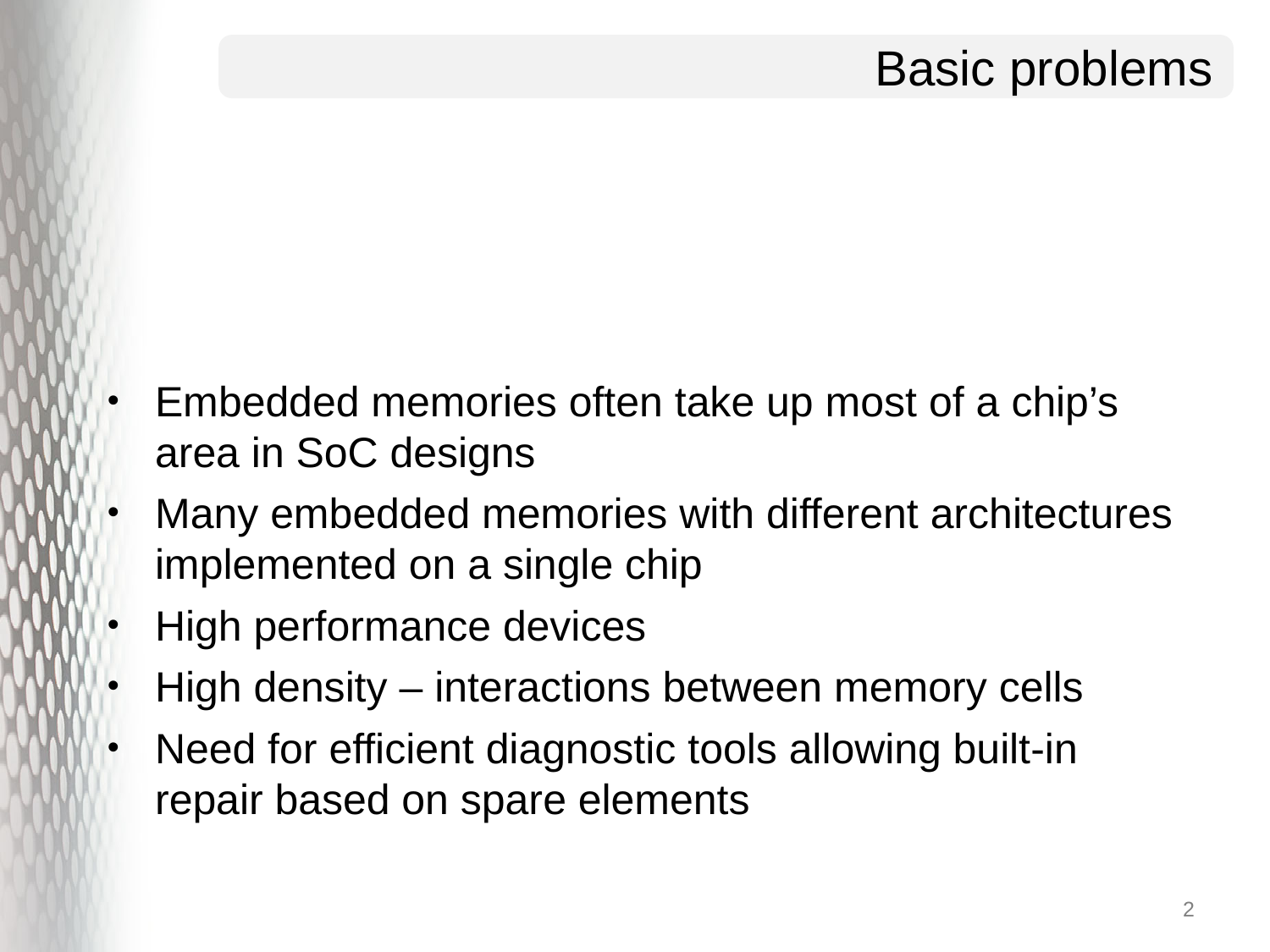

# Basic problems
Embedded memories often take up most of a chip’s area in SoC designs
Many embedded memories with different architectures implemented on a single chip
High performance devices
High density – interactions between memory cells
Need for efficient diagnostic tools allowing built-in repair based on spare elements